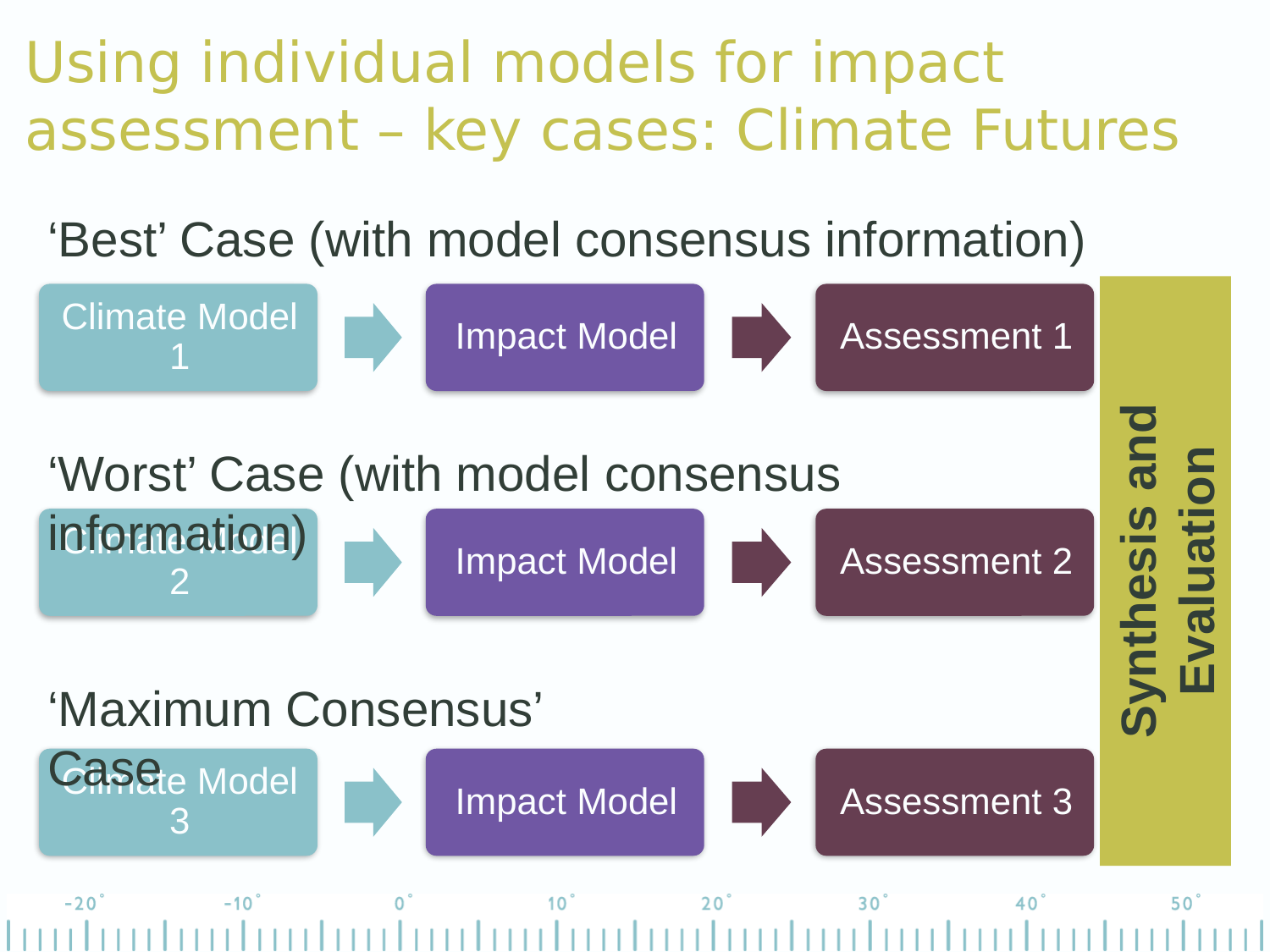

Using individual models for impact assessment – key cases: Climate Futures
‘Best’ Case (with model consensus information)
Climate Model 1

Impact Model

Assessment 1
‘Worst’ Case (with model consensus information)
Climate Model 2

Impact Model

Assessment 2
Synthesis and Evaluation
‘Maximum Consensus’ Case
Climate Model 3

Impact Model

Assessment 3